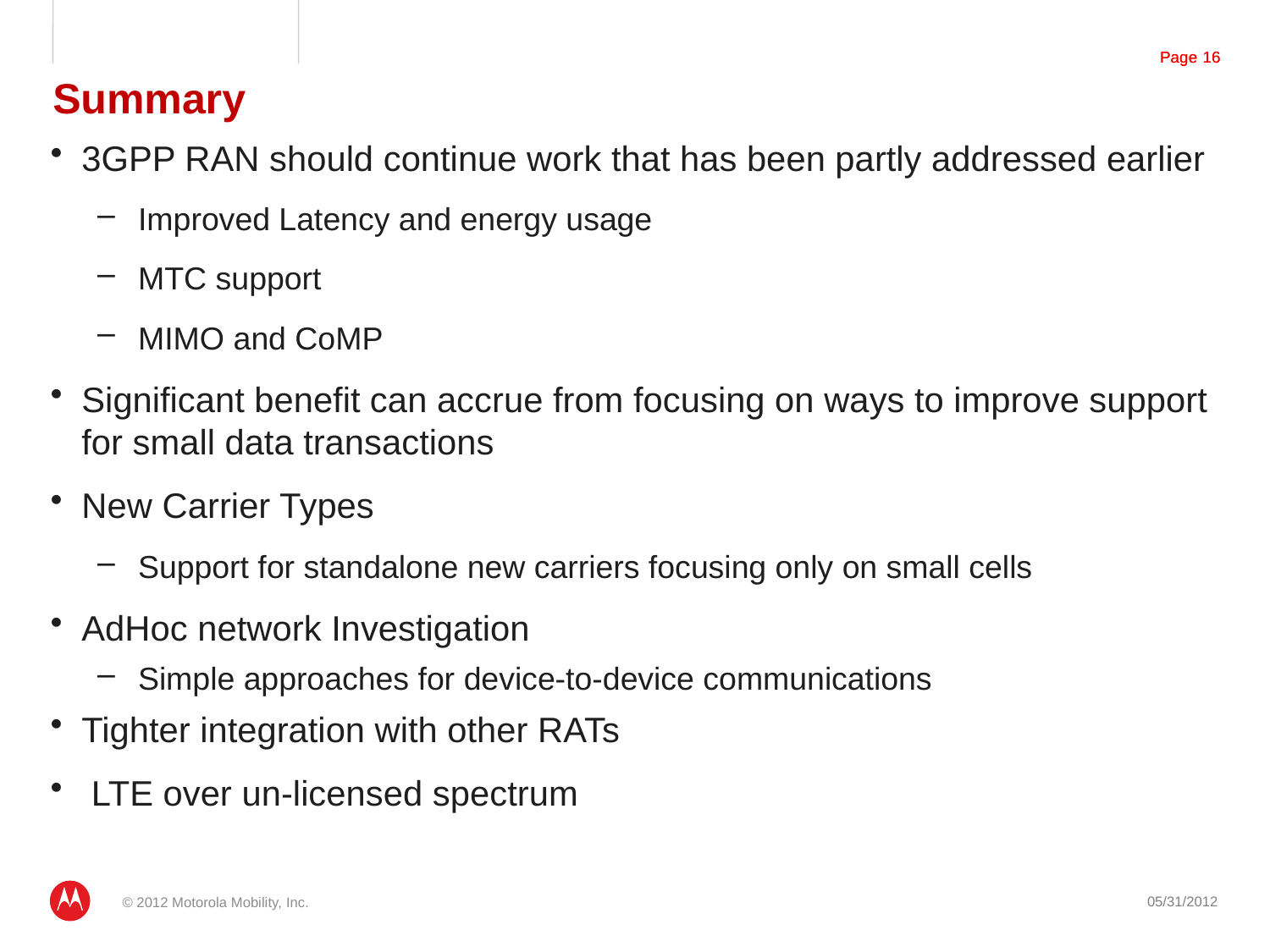

# Summary
3GPP RAN should continue work that has been partly addressed earlier
Improved Latency and energy usage
MTC support
MIMO and CoMP
Significant benefit can accrue from focusing on ways to improve support for small data transactions
New Carrier Types
Support for standalone new carriers focusing only on small cells
AdHoc network Investigation
Simple approaches for device-to-device communications
Tighter integration with other RATs
 LTE over un-licensed spectrum

05/31/2012
© 2012 Motorola Mobility, Inc.